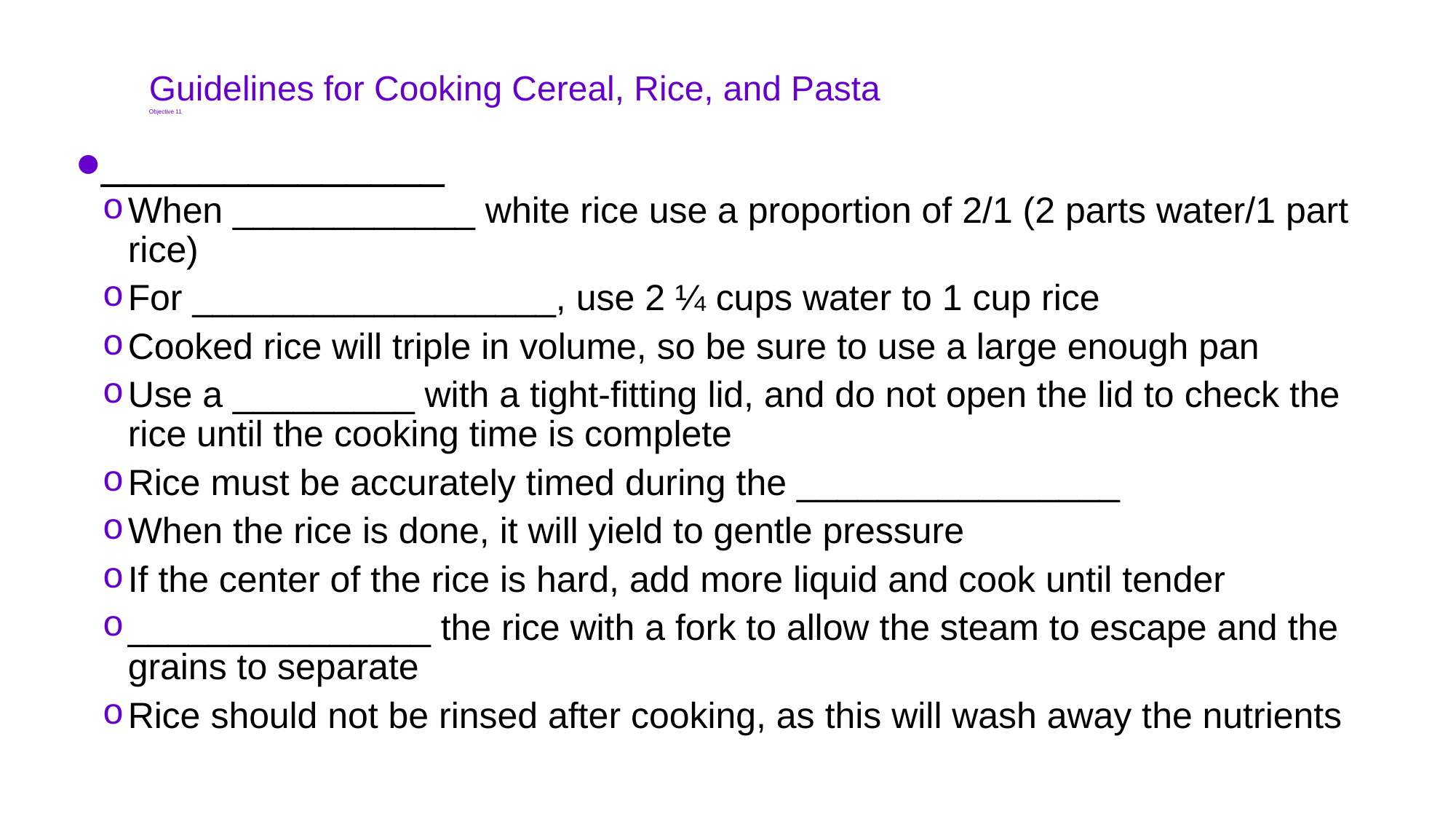

# Guidelines for Cooking Cereal, Rice, and Pasta Objective 11
______________
When ____________ white rice use a proportion of 2/1 (2 parts water/1 part rice)
For __________________, use 2 ¼ cups water to 1 cup rice
Cooked rice will triple in volume, so be sure to use a large enough pan
Use a _________ with a tight-fitting lid, and do not open the lid to check the rice until the cooking time is complete
Rice must be accurately timed during the ________________
When the rice is done, it will yield to gentle pressure
If the center of the rice is hard, add more liquid and cook until tender
_______________ the rice with a fork to allow the steam to escape and the grains to separate
Rice should not be rinsed after cooking, as this will wash away the nutrients